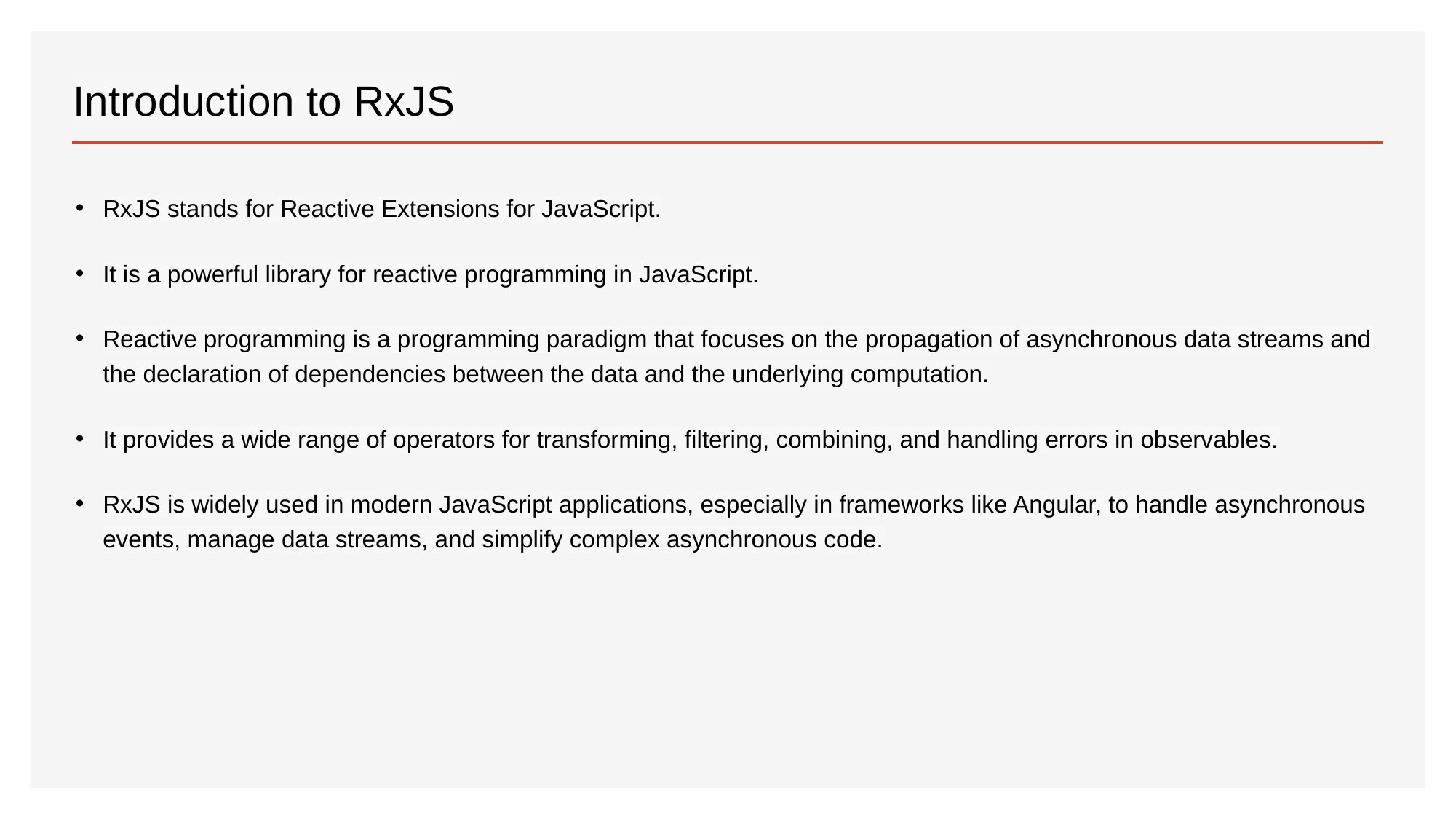

# Introduction to RxJS
RxJS stands for Reactive Extensions for JavaScript.
It is a powerful library for reactive programming in JavaScript.
Reactive programming is a programming paradigm that focuses on the propagation of asynchronous data streams and the declaration of dependencies between the data and the underlying computation.
It provides a wide range of operators for transforming, filtering, combining, and handling errors in observables.
RxJS is widely used in modern JavaScript applications, especially in frameworks like Angular, to handle asynchronous events, manage data streams, and simplify complex asynchronous code.